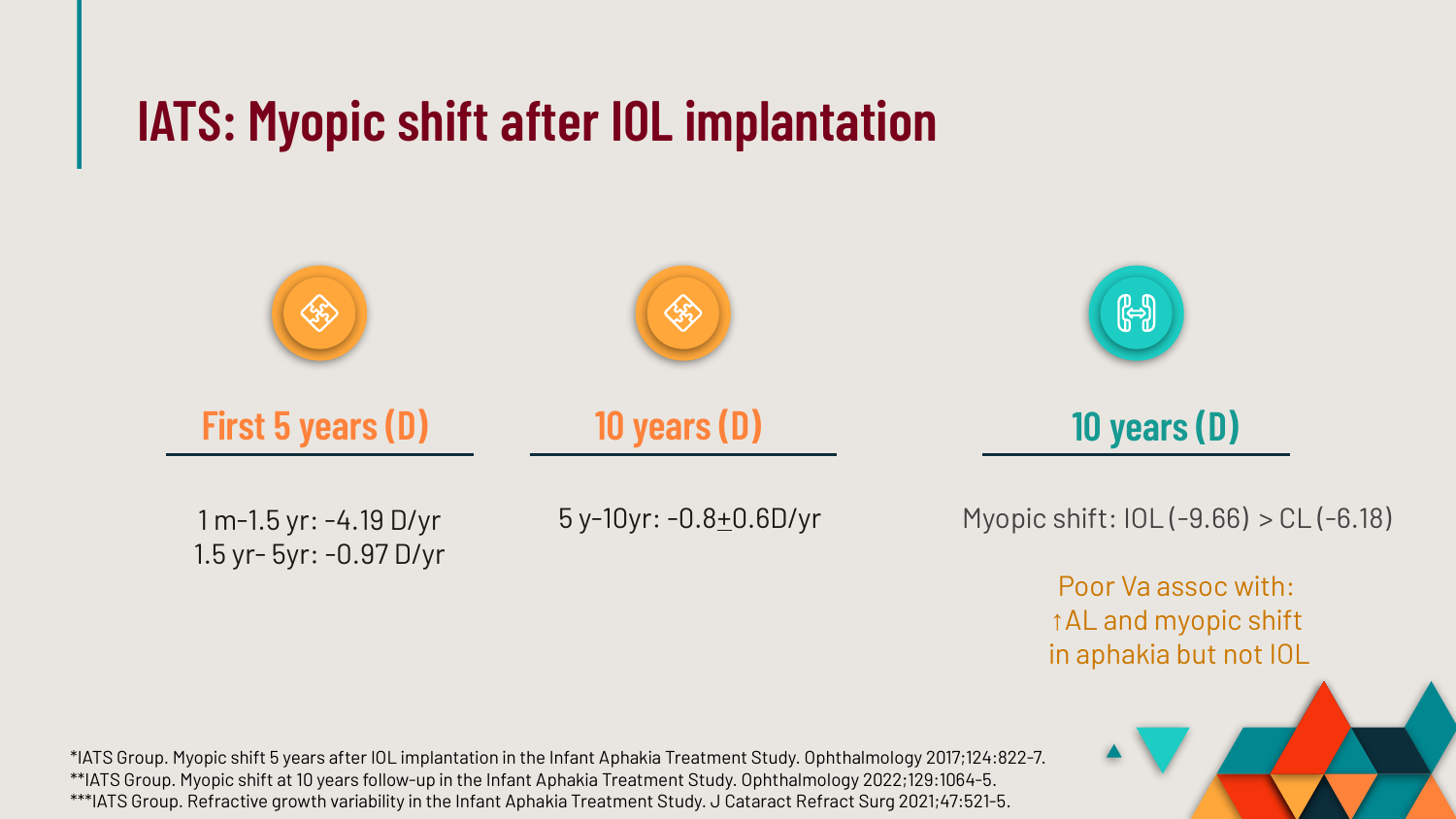

IATS: Myopic shift after IOL implantation

First 5 years (D)
10 years (D)
10 years (D)
5 y-10yr: -0.8+0.6D/yr
Myopic shift: IOL (-9.66)  > CL (-6.18)

Poor Va assoc with:
↑AL and myopic shift
 in aphakia but not IOL
1 m-1.5 yr: -4.19 D/yr
1.5 yr- 5yr: -0.97 D/yr
*IATS Group. Myopic shift 5 years after IOL implantation in the Infant Aphakia Treatment Study. Ophthalmology 2017;124:822-7.
**IATS Group. Myopic shift at 10 years follow-up in the Infant Aphakia Treatment Study. Ophthalmology 2022;129:1064-5.
***IATS Group. Refractive growth variability in the Infant Aphakia Treatment Study. J Cataract Refract Surg 2021;47:521-5.